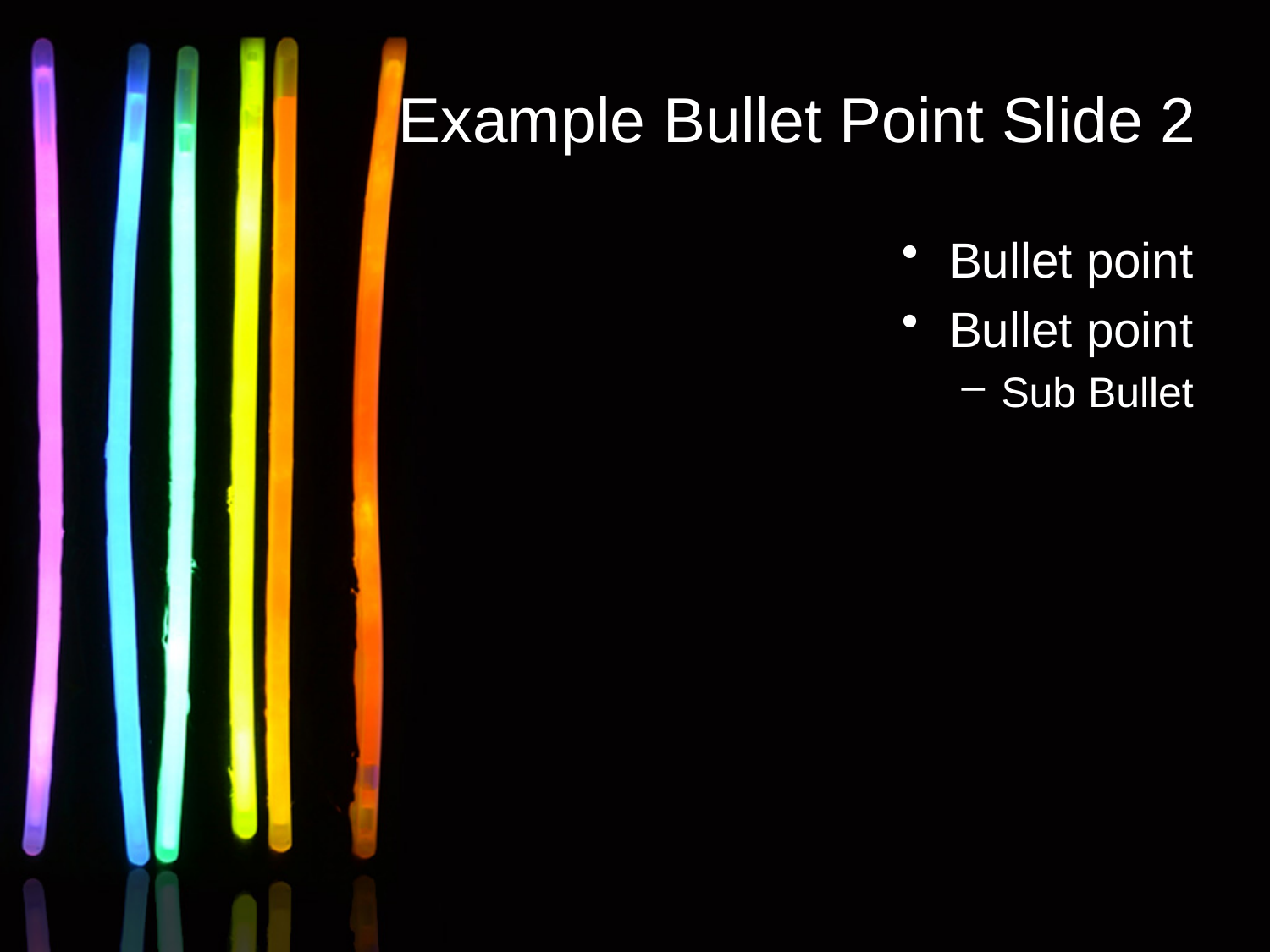

# Example Bullet Point Slide 2
Bullet point
Bullet point
Sub Bullet